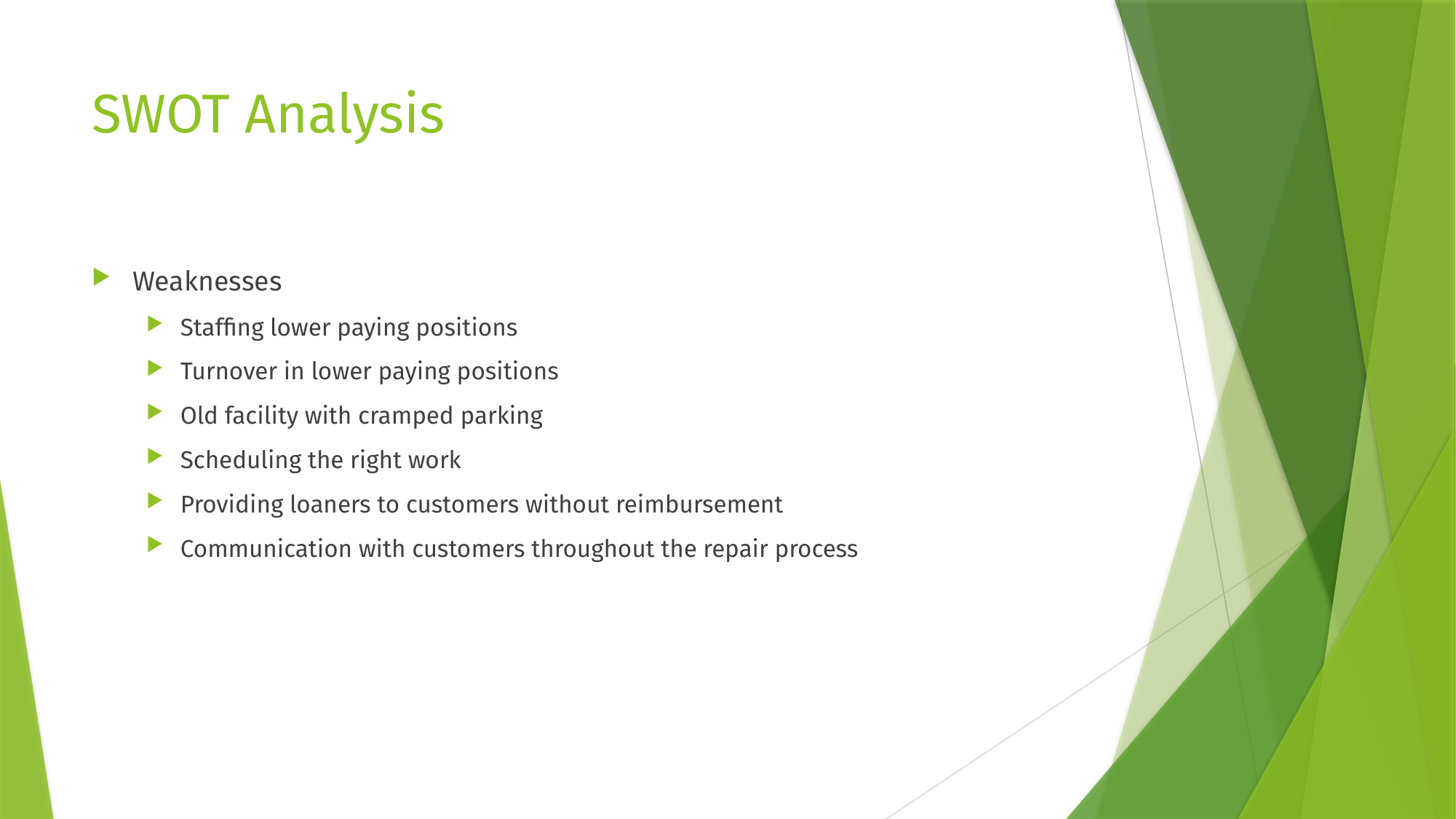

# SWOT Analysis
Weaknesses
Staffing lower paying positions
Turnover in lower paying positions
Old facility with cramped parking
Scheduling the right work
Providing loaners to customers without reimbursement
Communication with customers throughout the repair process